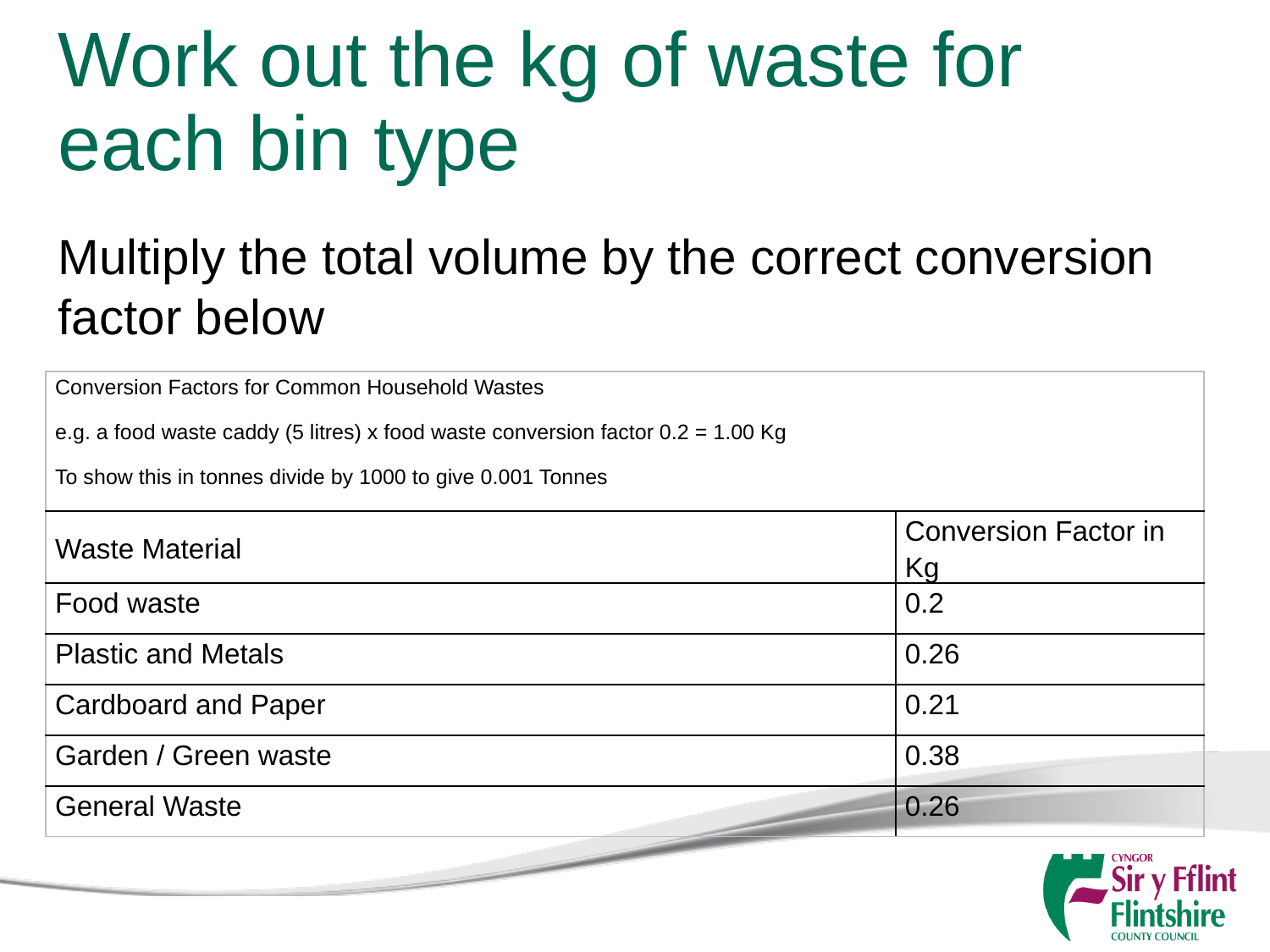

# Work out the kg of waste for each bin type
Multiply the total volume by the correct conversion factor below
| Conversion Factors for Common Household Wastes e.g. a food waste caddy (5 litres) x food waste conversion factor 0.2 = 1.00 Kg To show this in tonnes divide by 1000 to give 0.001 Tonnes |  |
| --- | --- |
| Waste Material | Conversion Factor in Kg |
| Food waste | 0.2 |
| Plastic and Metals | 0.26 |
| Cardboard and Paper | 0.21 |
| Garden / Green waste | 0.38 |
| General Waste | 0.26 |